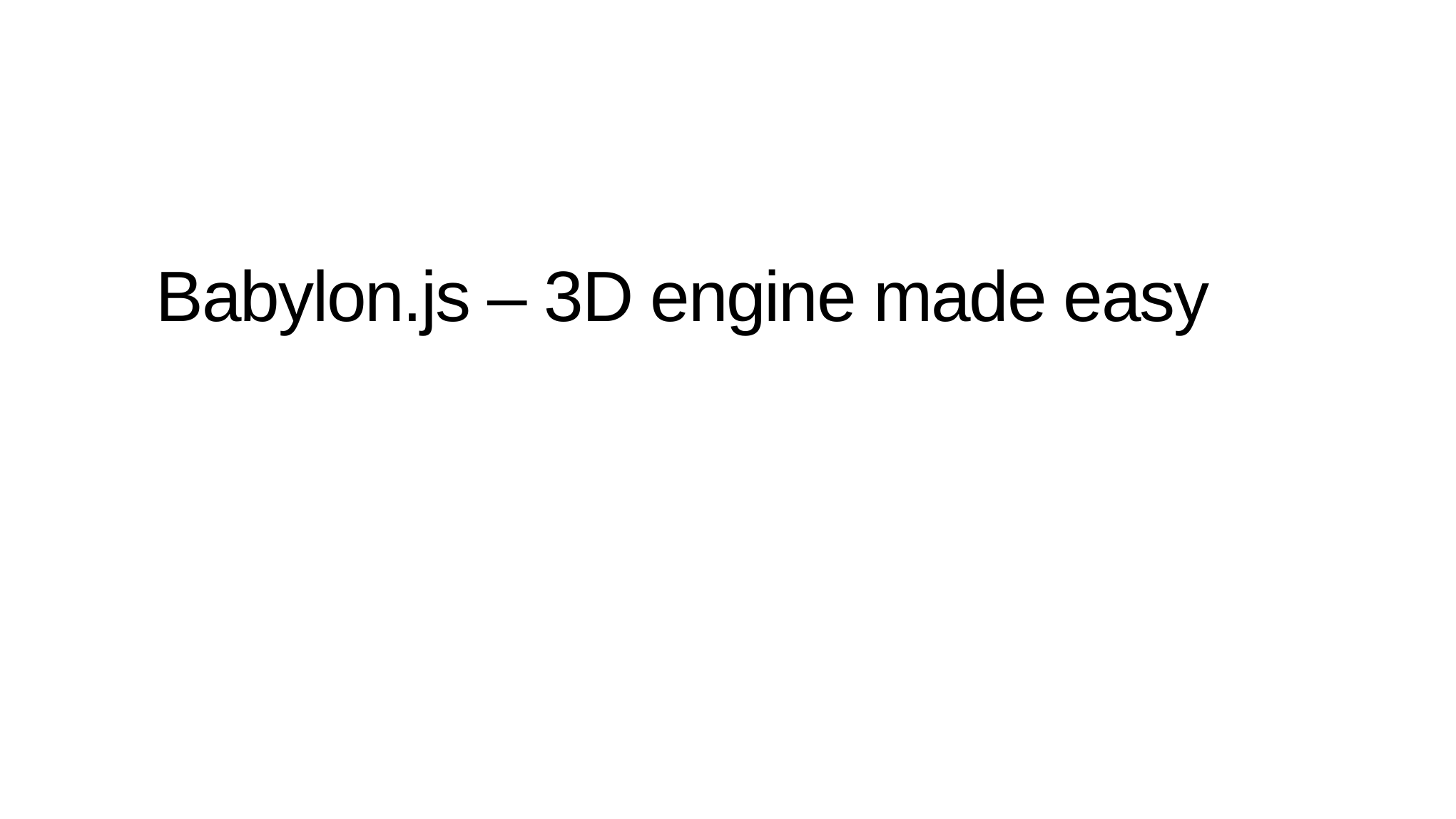

# Babylon.js – 3D engine made easy